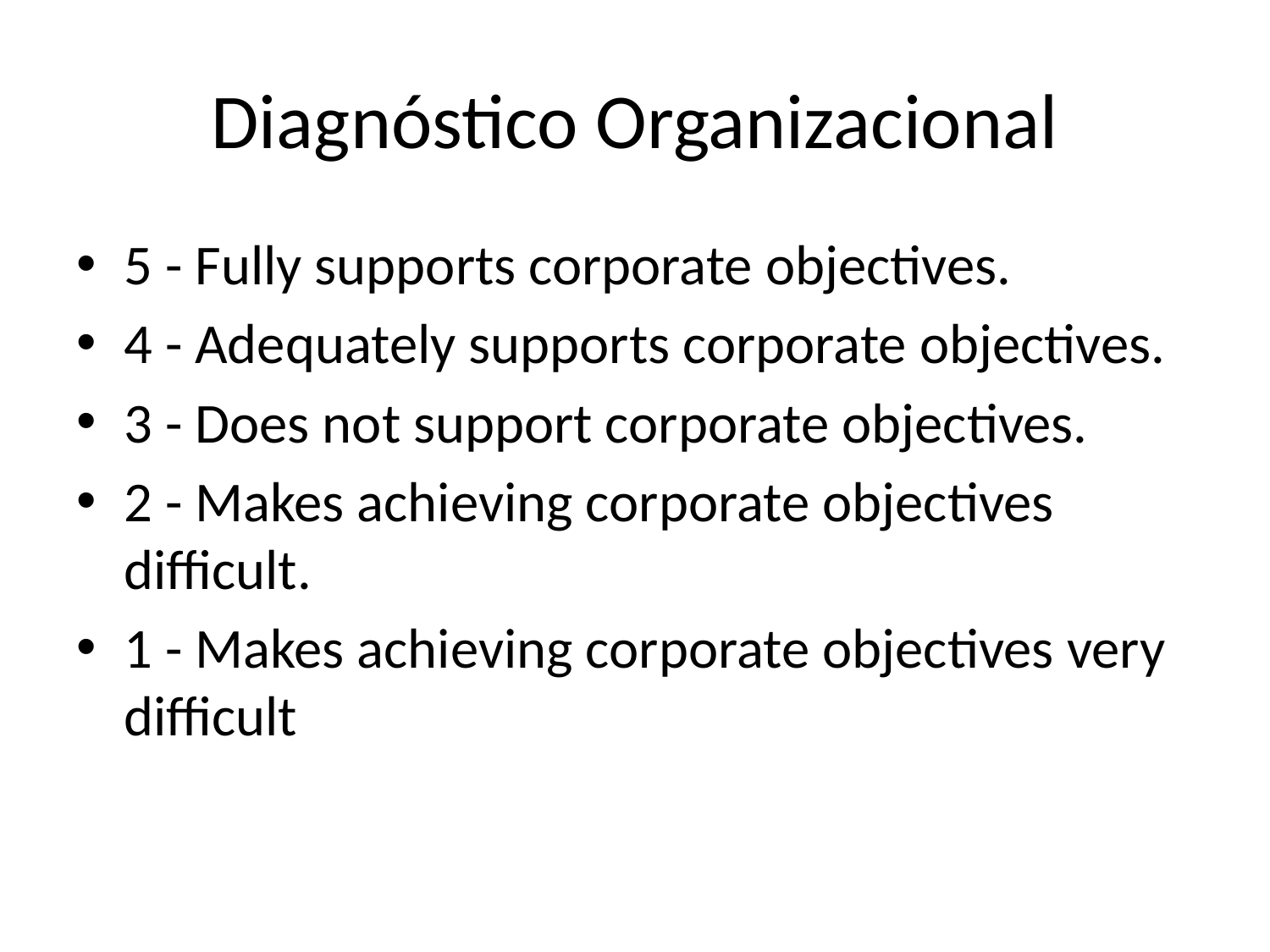

# Diagnóstico Organizacional
5 - Fully supports corporate objectives.
4 - Adequately supports corporate objectives.
3 - Does not support corporate objectives.
2 - Makes achieving corporate objectives difficult.
1 - Makes achieving corporate objectives very difficult